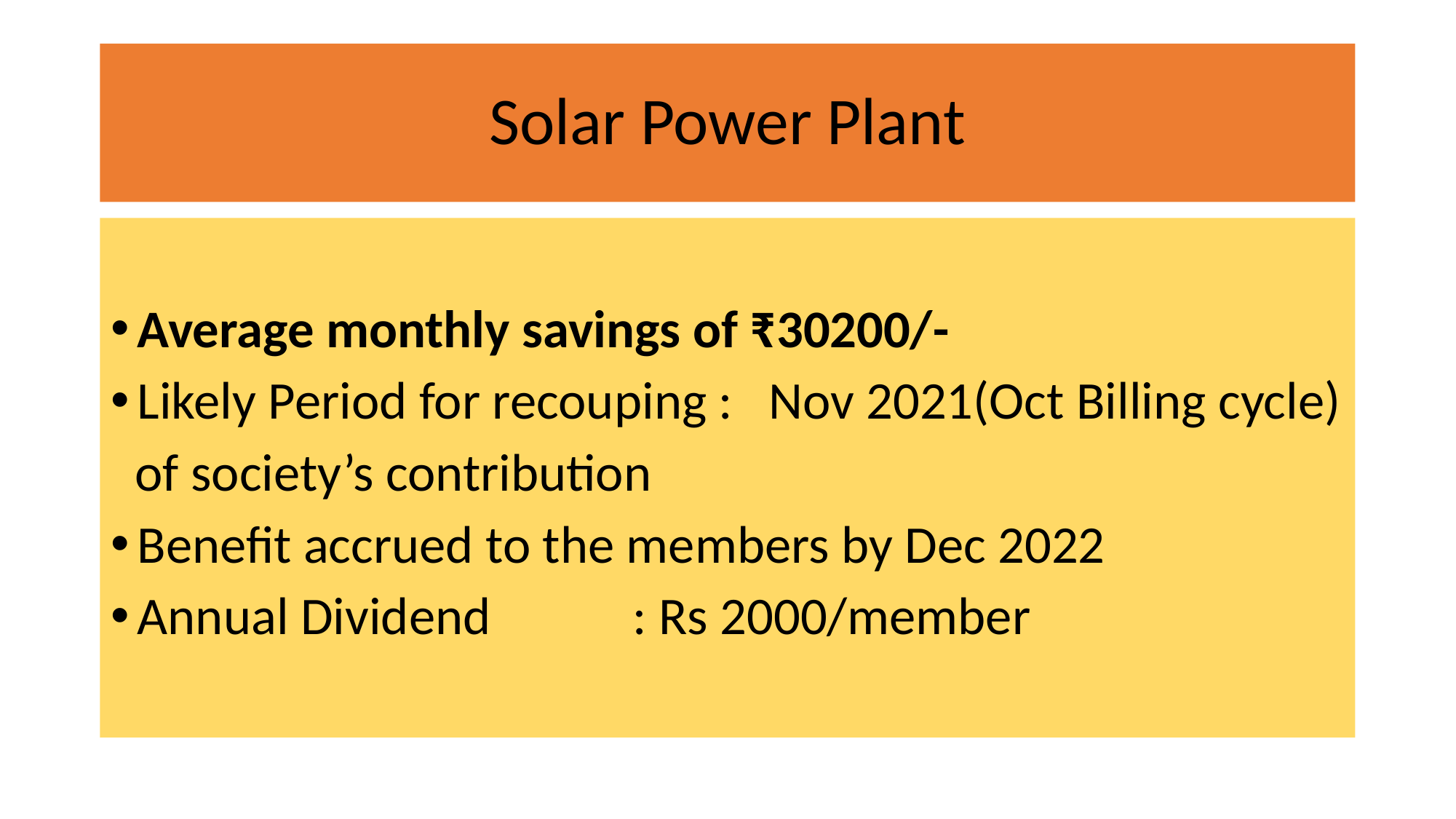

# Solar Power Plant

Average monthly savings of ₹30200/-
Likely Period for recouping :   Nov 2021(Oct Billing cycle)
  of society’s contribution
Benefit accrued to the members by Dec 2022
Annual Dividend		      : Rs 2000/member